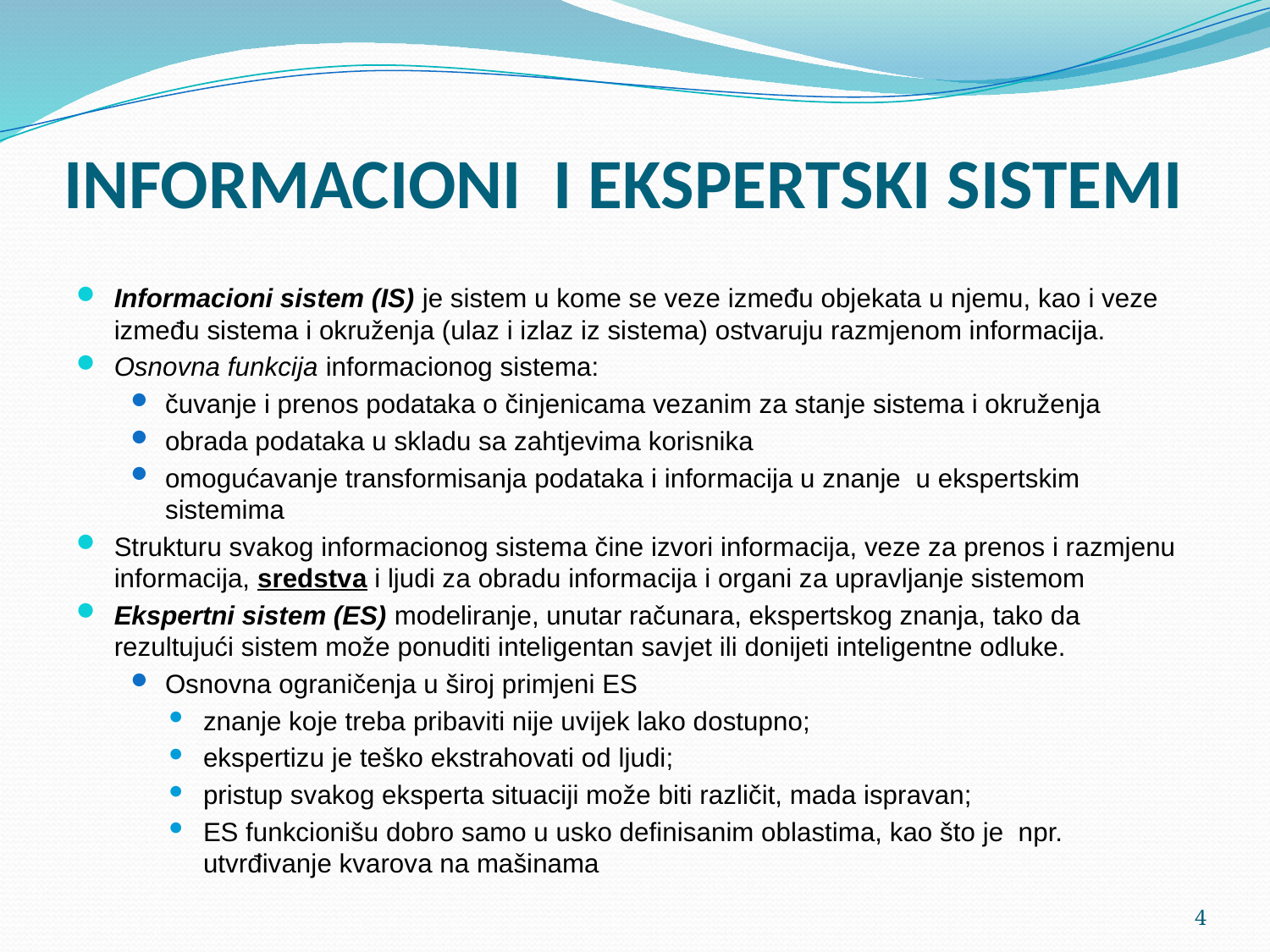

# INFORMACIONI  I EKSPERTSKI SISTEMI
Informacioni sistem (IS) je sistem u kome se veze između objekata u njemu, kao i veze između sistema i okruženja (ulaz i izlaz iz sistema) ostvaruju razmjenom informacija.
Osnovna funkcija informacionog sistema:
čuvanje i prenos podataka o činjenicama vezanim za stanje sistema i okruženja
obrada podataka u skladu sa zahtjevima korisnika
omogućavanje transformisanja podataka i informacija u znanje  u ekspertskim sistemima
Strukturu svаkog informаcionog sistemа čine izvori informаcijа, veze zа prenos i rаzmjenu informаcijа, sredstvа i ljudi zа obrаdu informаcijа i orgаni zа uprаvljаnje sistemom
Ekspertni sistem (ES) modeliranje, unutar računara, ekspertskog znanja, tako da rezultujući sistem može ponuditi inteligentan savjet ili donijeti inteligentne odluke.
Osnovna ograničenja u široj primjeni ES
znanje koje treba pribaviti nije uvijek lako dostupno;
ekspertizu je teško ekstrahovati od ljudi;
pristup svakog eksperta situaciji može biti različit, mada ispravan;
ES funkcionišu dobro samo u usko definisanim oblastima, kao što je  npr. utvrđivanje kvarova na mašinama

4